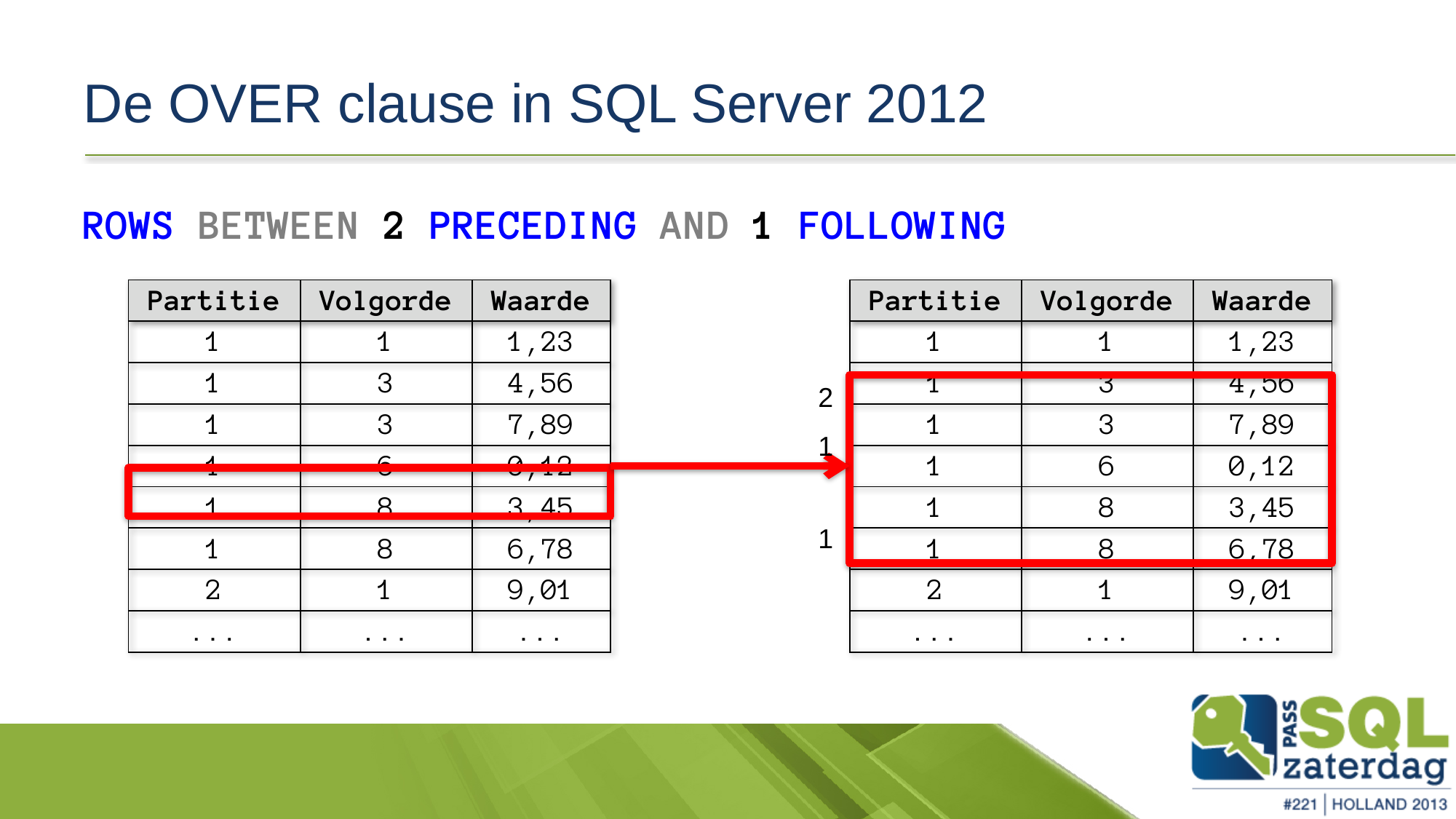

# De OVER clause in SQL Server 2012
ROWS BETWEEN 2 PRECEDING AND 1 FOLLOWING
| Partitie | Volgorde | Waarde |
| --- | --- | --- |
| 1 | 1 | 1,23 |
| 1 | 3 | 4,56 |
| 1 | 3 | 7,89 |
| 1 | 6 | 0,12 |
| 1 | 8 | 3,45 |
| 1 | 8 | 6,78 |
| 2 | 1 | 9,01 |
| ... | ... | ... |
| Partitie | Volgorde | Waarde |
| --- | --- | --- |
| 1 | 1 | 1,23 |
| 1 | 3 | 4,56 |
| 1 | 3 | 7,89 |
| 1 | 6 | 0,12 |
| 1 | 8 | 3,45 |
| 1 | 8 | 6,78 |
| 2 | 1 | 9,01 |
| ... | ... | ... |
2

1

1